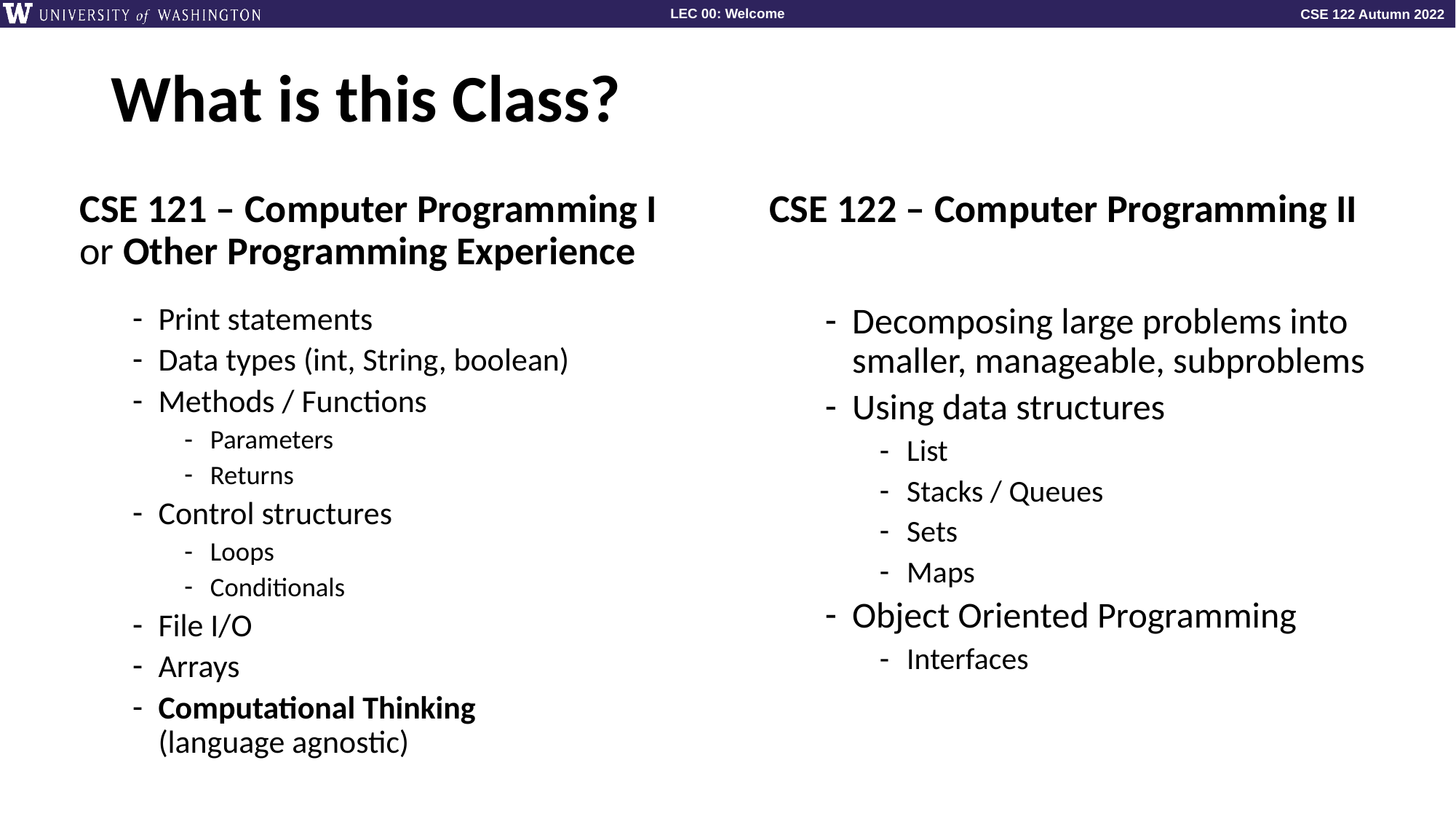

# What is this Class?
CSE 121 – Computer Programming I
or Other Programming Experience
CSE 122 – Computer Programming II
Print statements
Data types (int, String, boolean)
Methods / Functions
Parameters
Returns
Control structures
Loops
Conditionals
File I/O
Arrays
Computational Thinking
(language agnostic)

Decomposing large problems into smaller, manageable, subproblems
Using data structures
List
Stacks / Queues
Sets
Maps
Object Oriented Programming
Interfaces